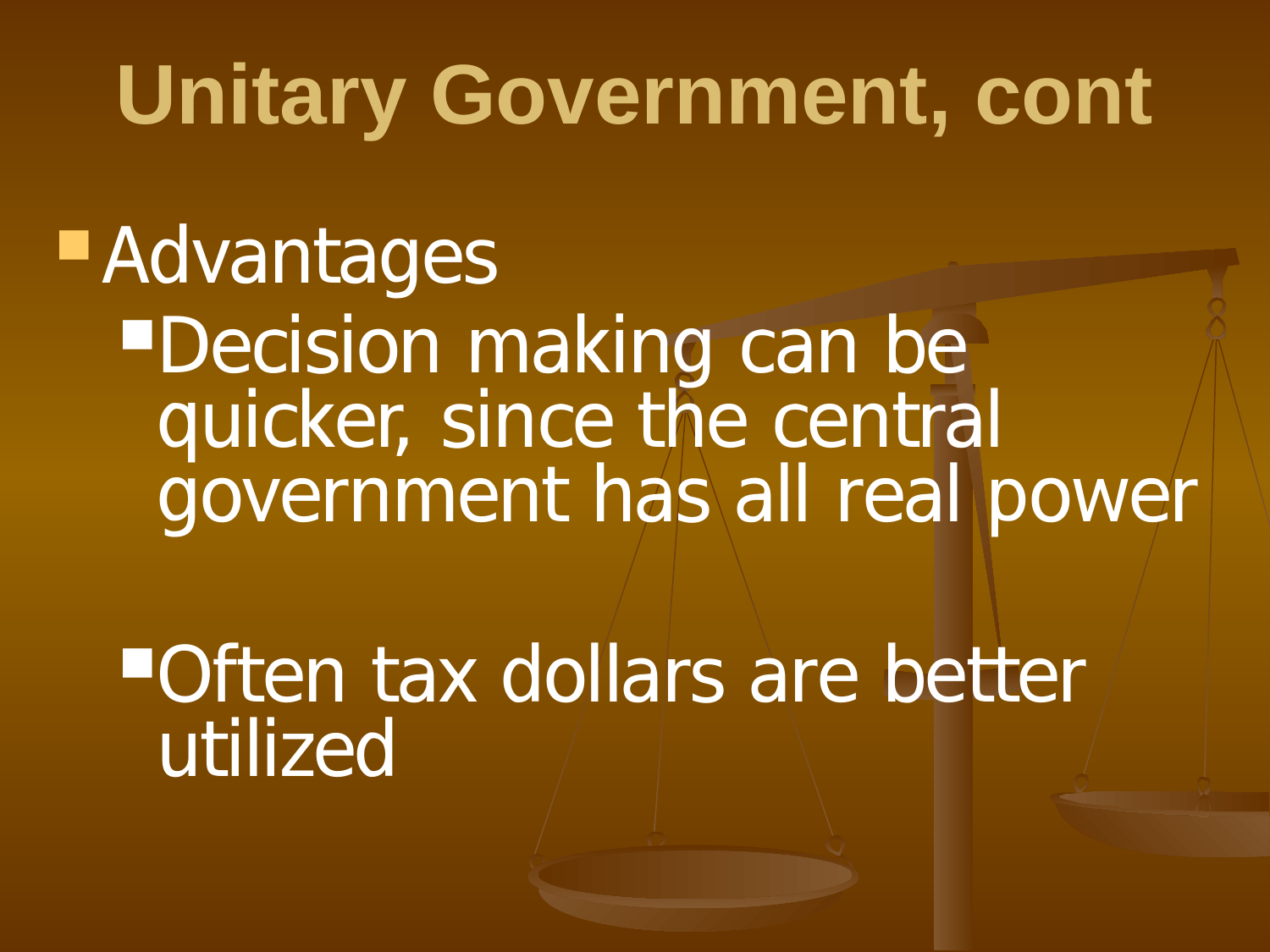

Unitary Government, cont
Advantages
Decision making can be quicker, since the central government has all real power

Often tax dollars are better utilized